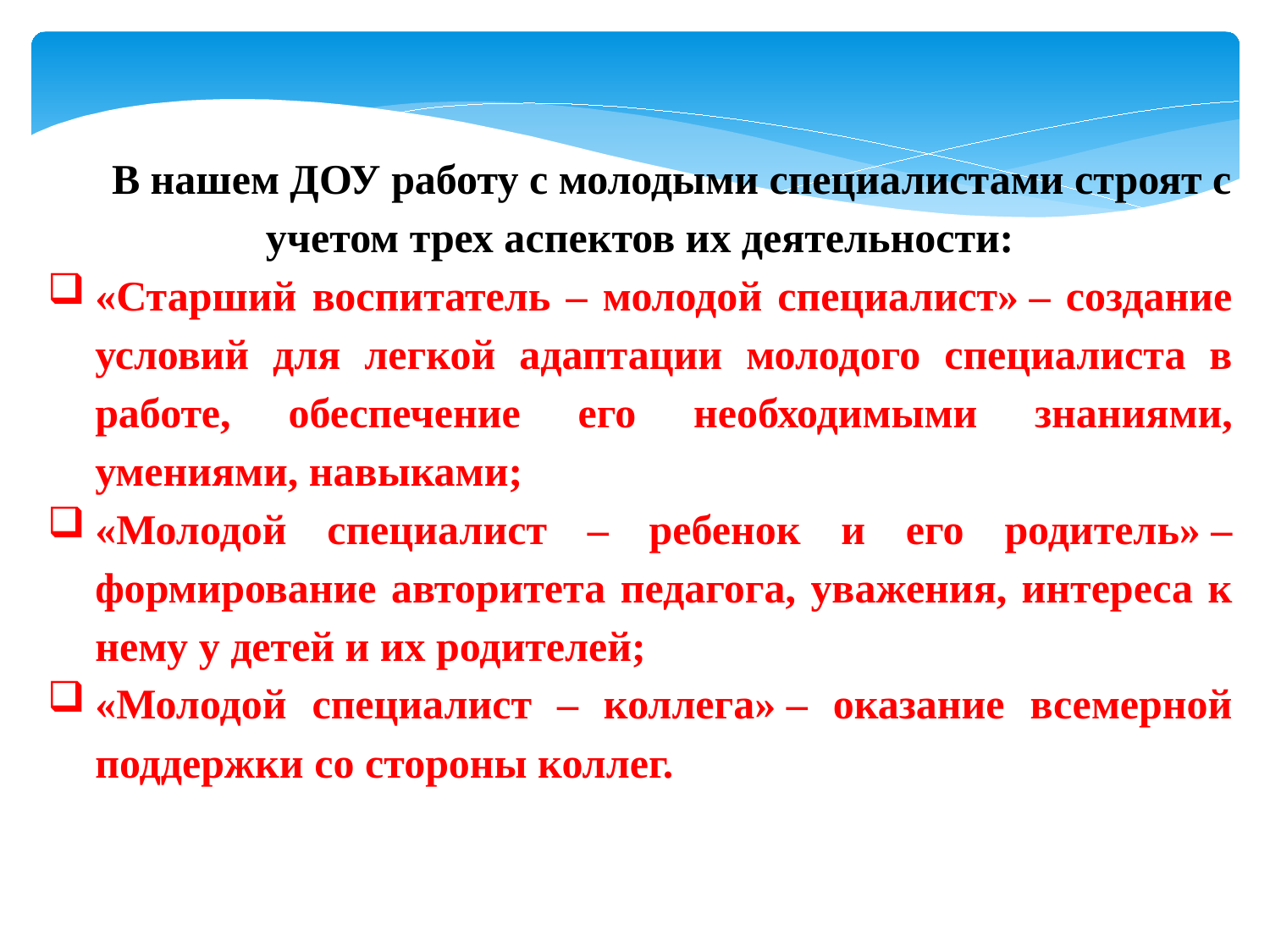

В нашем ДОУ работу с молодыми специалистами строят с учетом трех аспектов их деятельности:
«Старший воспитатель – молодой специалист» – создание условий для легкой адаптации молодого специалиста в работе, обеспечение его необходимыми знаниями, умениями, навыками;
«Молодой специалист – ребенок и его родитель» – формирование авторитета педагога, уважения, интереса к нему у детей и их родителей;
«Молодой специалист – коллега» – оказание всемерной поддержки со стороны коллег.